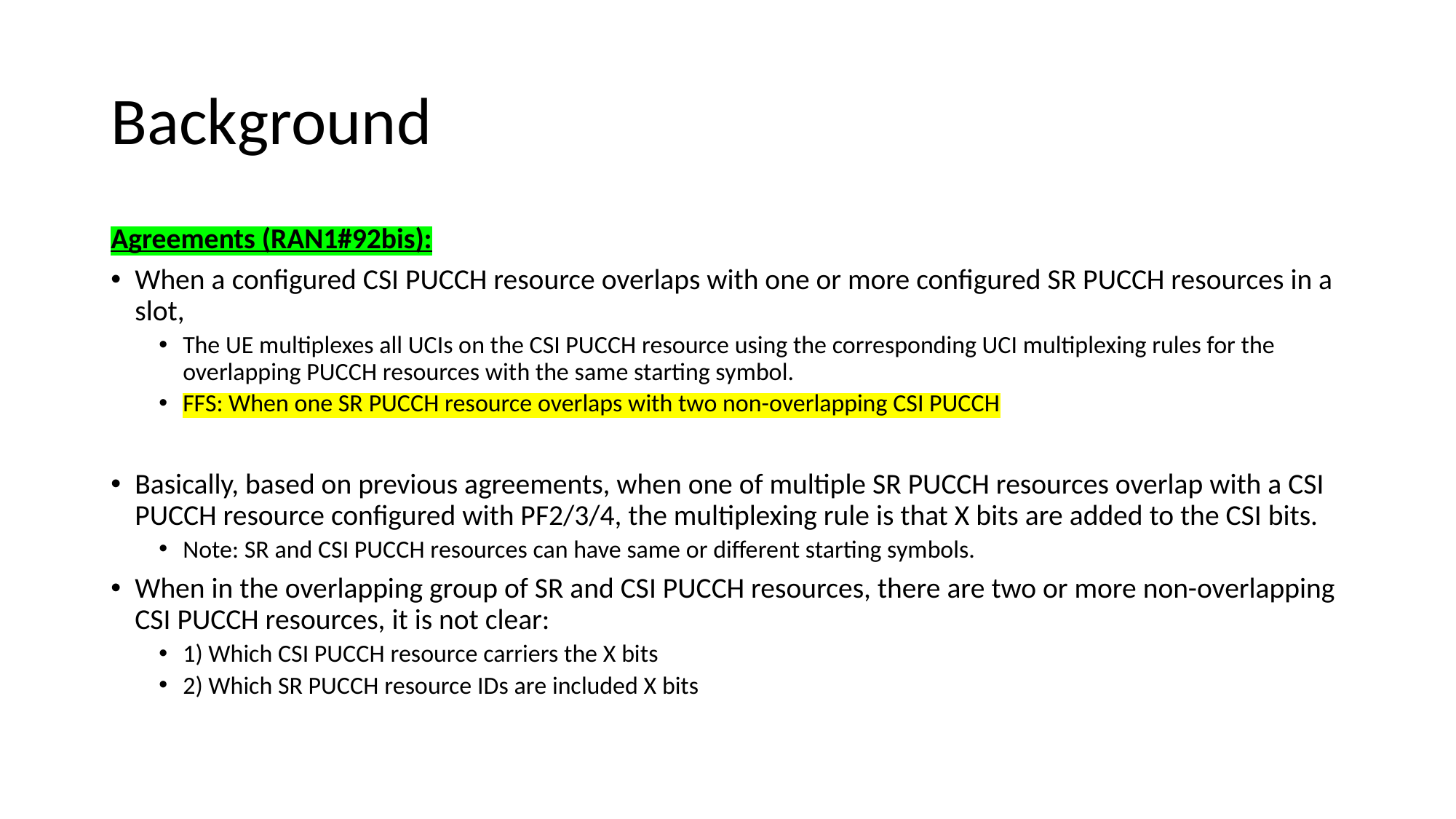

# Background
Agreements (RAN1#92bis):
When a configured CSI PUCCH resource overlaps with one or more configured SR PUCCH resources in a slot,
The UE multiplexes all UCIs on the CSI PUCCH resource using the corresponding UCI multiplexing rules for the overlapping PUCCH resources with the same starting symbol.
FFS: When one SR PUCCH resource overlaps with two non-overlapping CSI PUCCH

Basically, based on previous agreements, when one of multiple SR PUCCH resources overlap with a CSI PUCCH resource configured with PF2/3/4, the multiplexing rule is that X bits are added to the CSI bits.
Note: SR and CSI PUCCH resources can have same or different starting symbols.
When in the overlapping group of SR and CSI PUCCH resources, there are two or more non-overlapping CSI PUCCH resources, it is not clear:
1) Which CSI PUCCH resource carriers the X bits
2) Which SR PUCCH resource IDs are included X bits